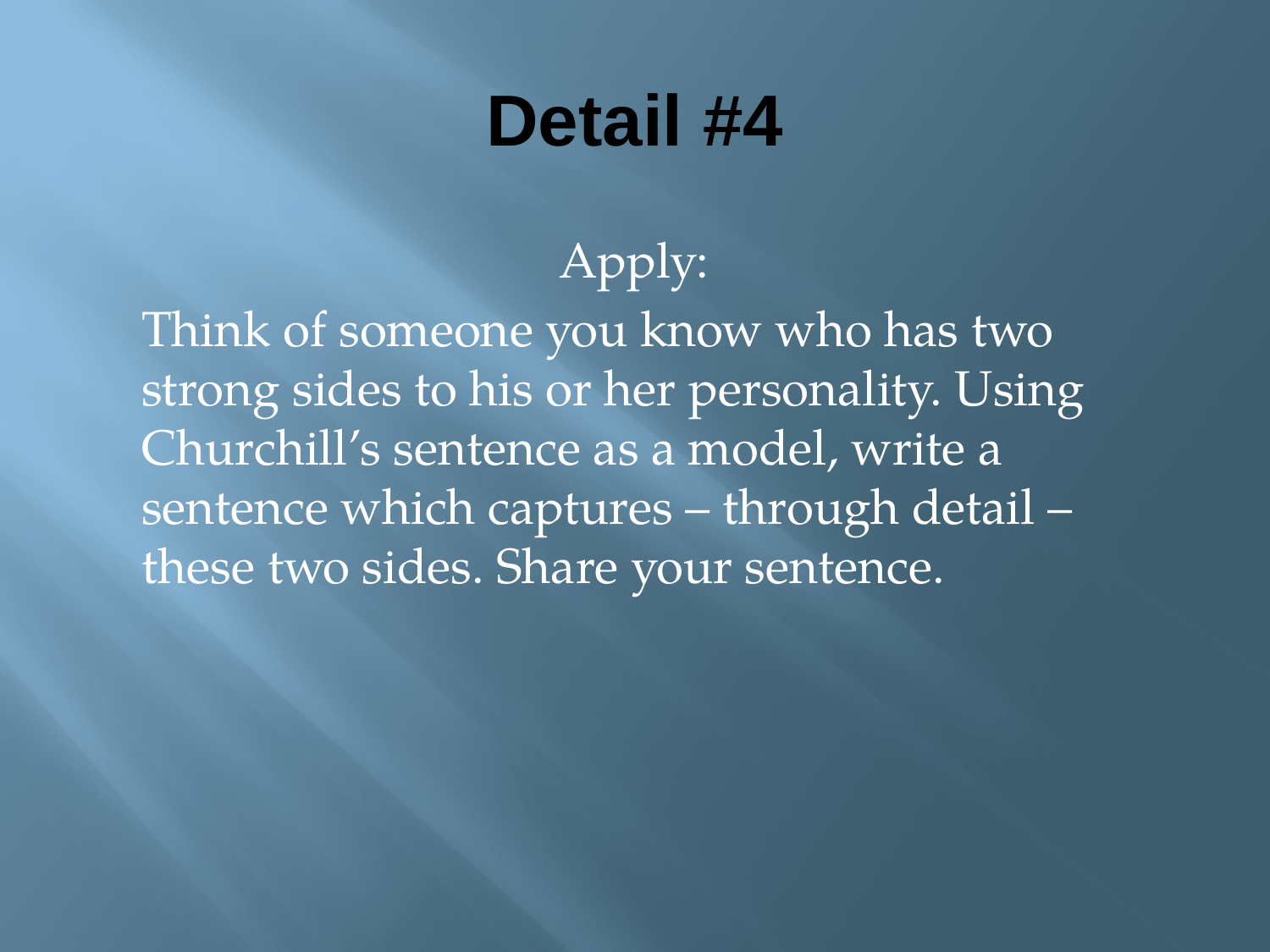

# Detail #4
Apply:
Think of someone you know who has two strong sides to his or her personality. Using Churchill’s sentence as a model, write a sentence which captures – through detail – these two sides. Share your sentence.